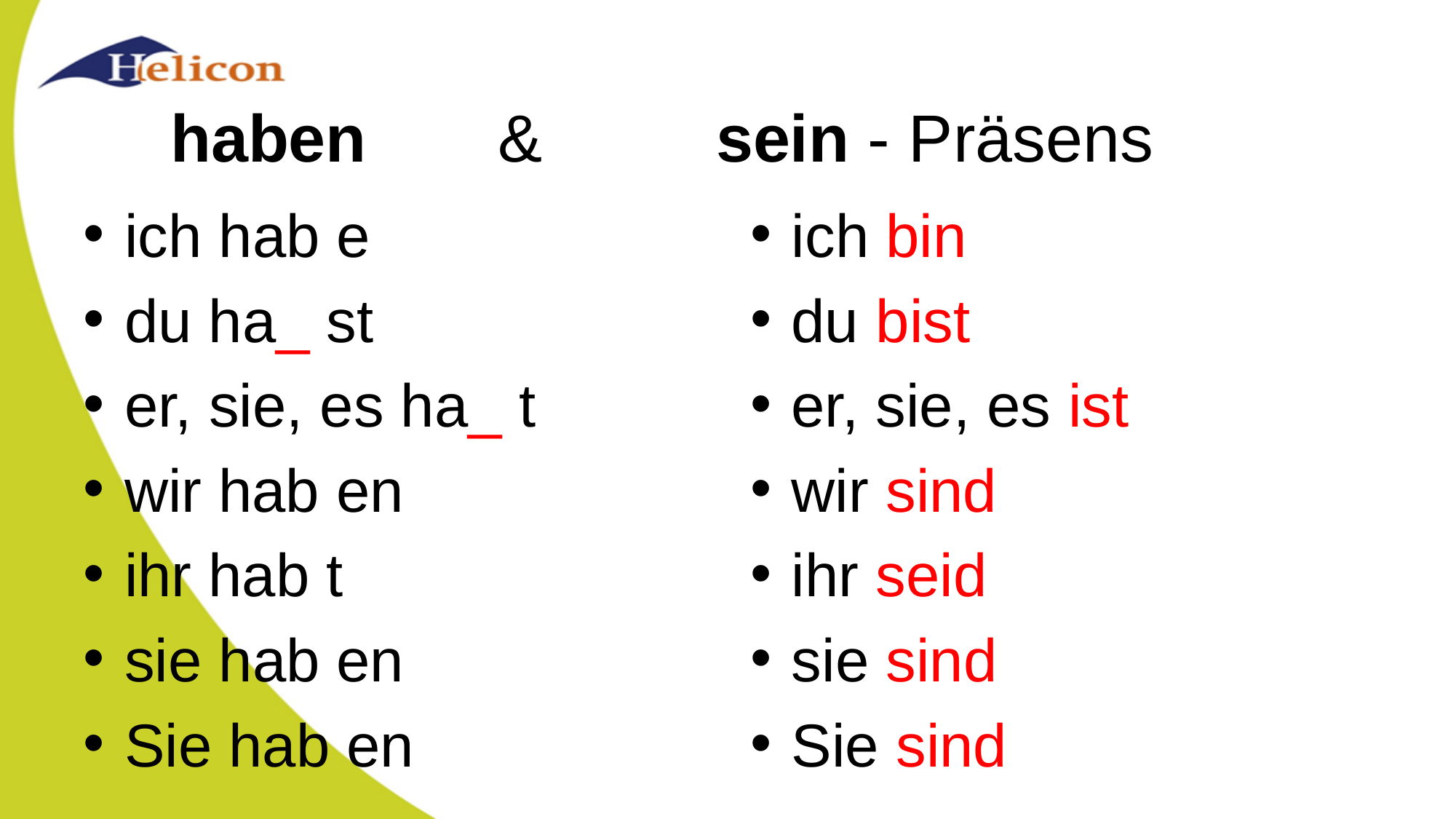

# haben 		&		sein - Präsens
ich hab e
du ha_ st
er, sie, es ha_ t
wir hab en
ihr hab t
sie hab en
Sie hab en
ich bin
du bist
er, sie, es ist
wir sind
ihr seid
sie sind
Sie sind